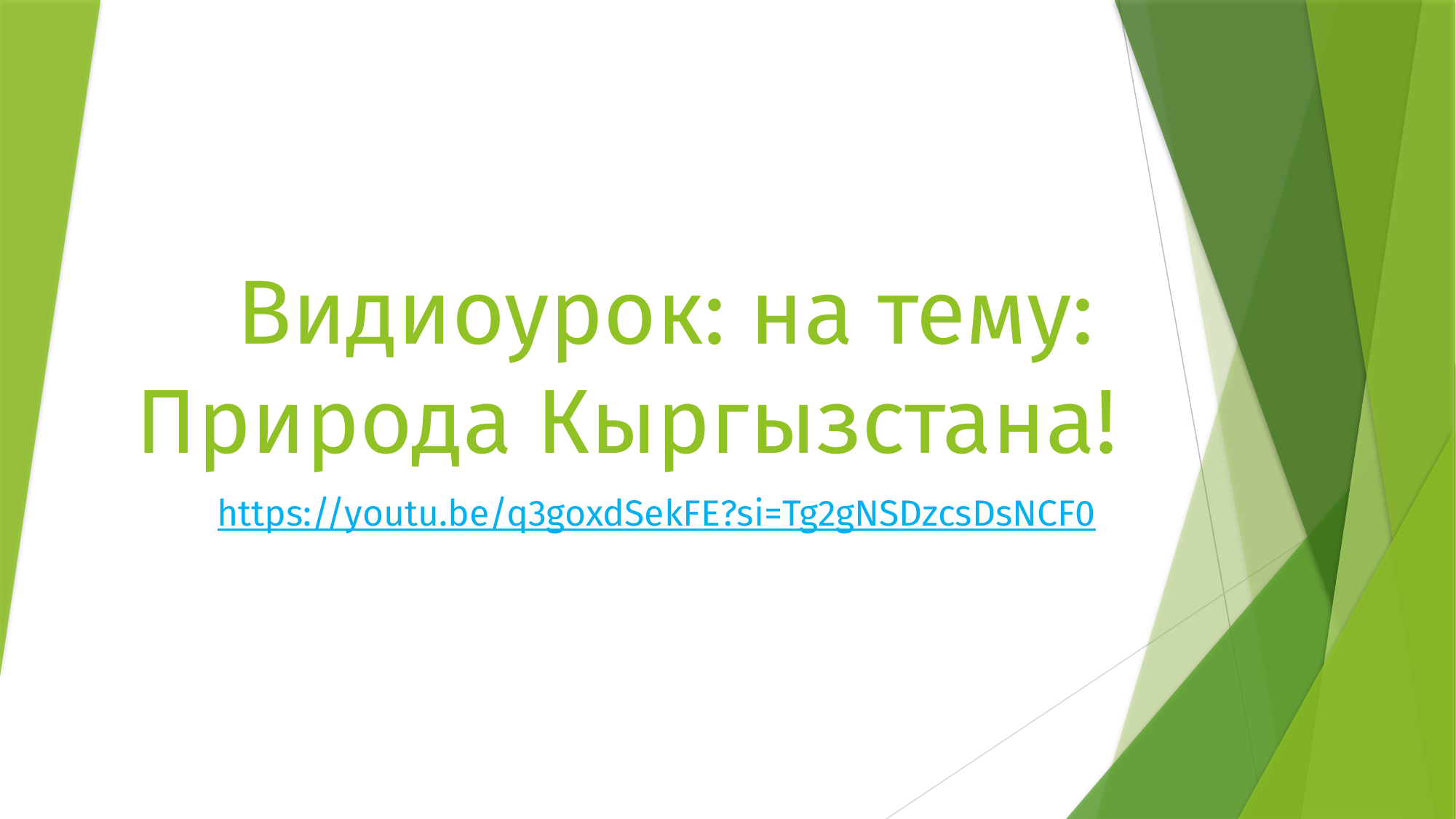

# Видиоурок: на тему: Природа Кыргызстана!
https://youtu.be/q3goxdSekFE?si=Tg2gNSDzcsDsNCF0